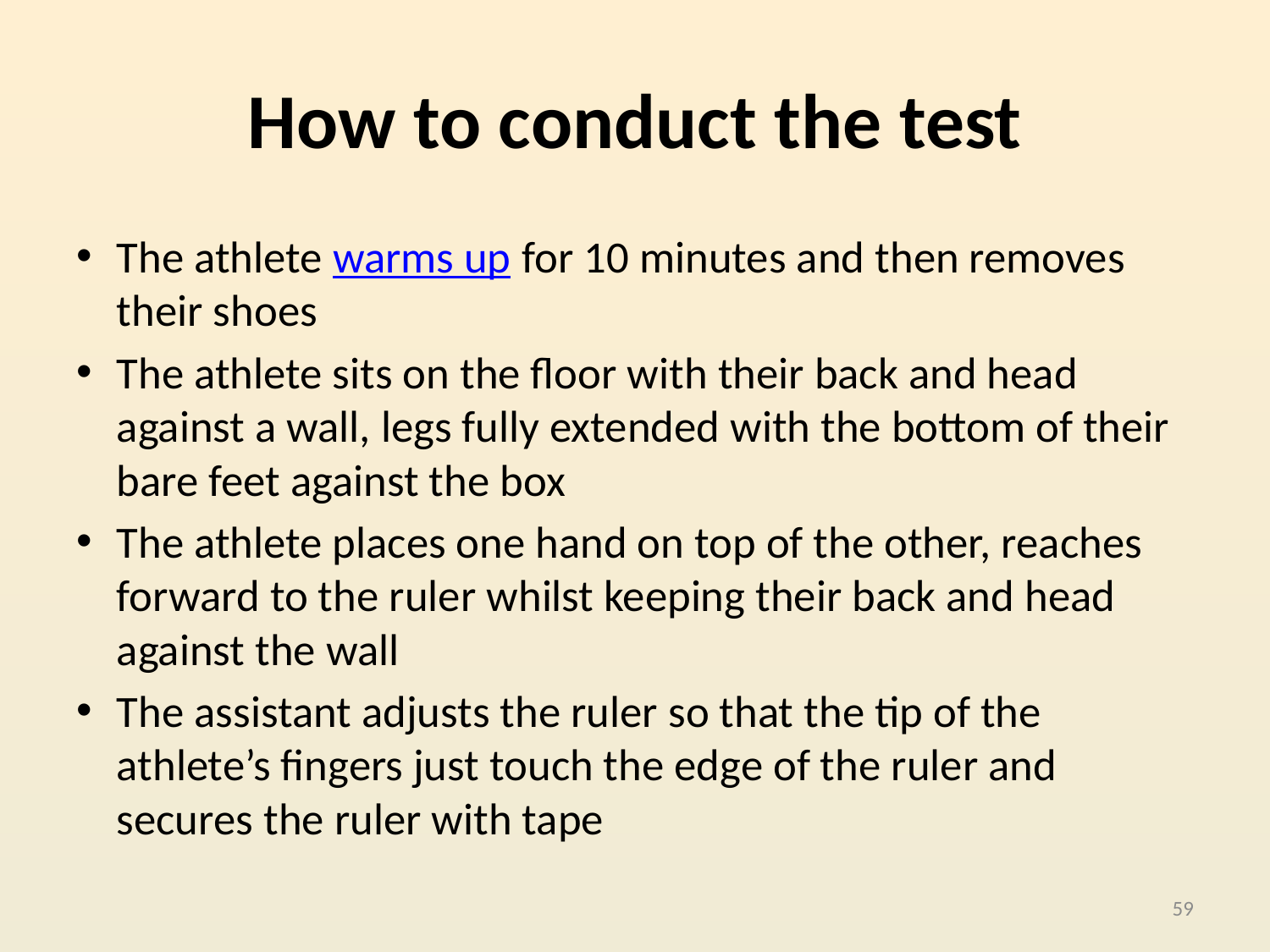

# How to conduct the test
The athlete warms up for 10 minutes and then removes their shoes
The athlete sits on the floor with their back and head against a wall, legs fully extended with the bottom of their bare feet against the box
The athlete places one hand on top of the other, reaches forward to the ruler whilst keeping their back and head against the wall
The assistant adjusts the ruler so that the tip of the athlete’s fingers just touch the edge of the ruler and secures the ruler with tape

59